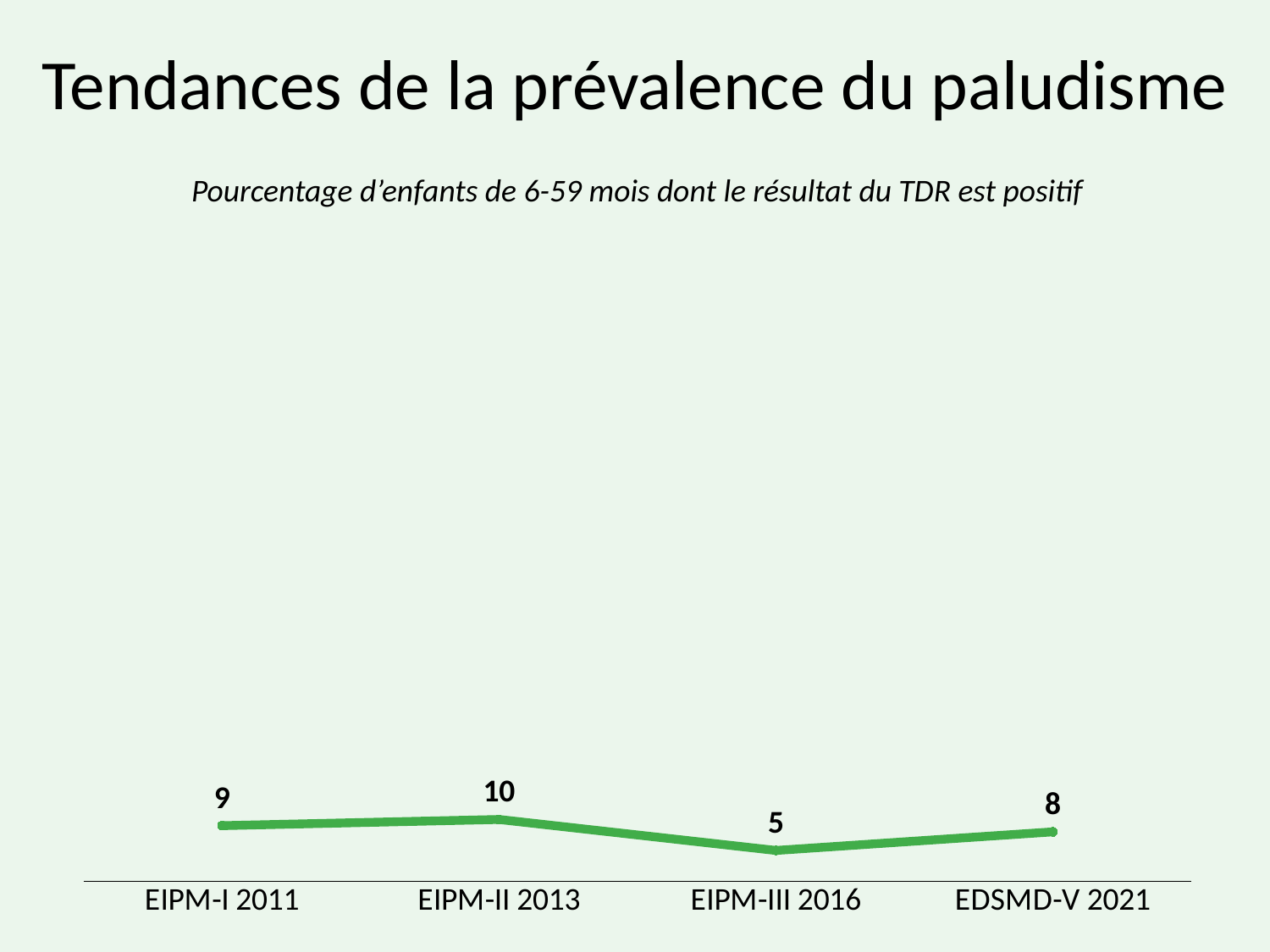

# Tendances de la prévalence du paludisme
Pourcentage d’enfants de 6-59 mois dont le résultat du TDR est positif

### Chart

| Category | Series 1 |
|---|---|
| EIPM-I 2011 | 9.0 |
| EIPM-II 2013 | 10.0 |
| EIPM-III 2016 | 5.0 |
| EDSMD-V 2021 | 8.0 |